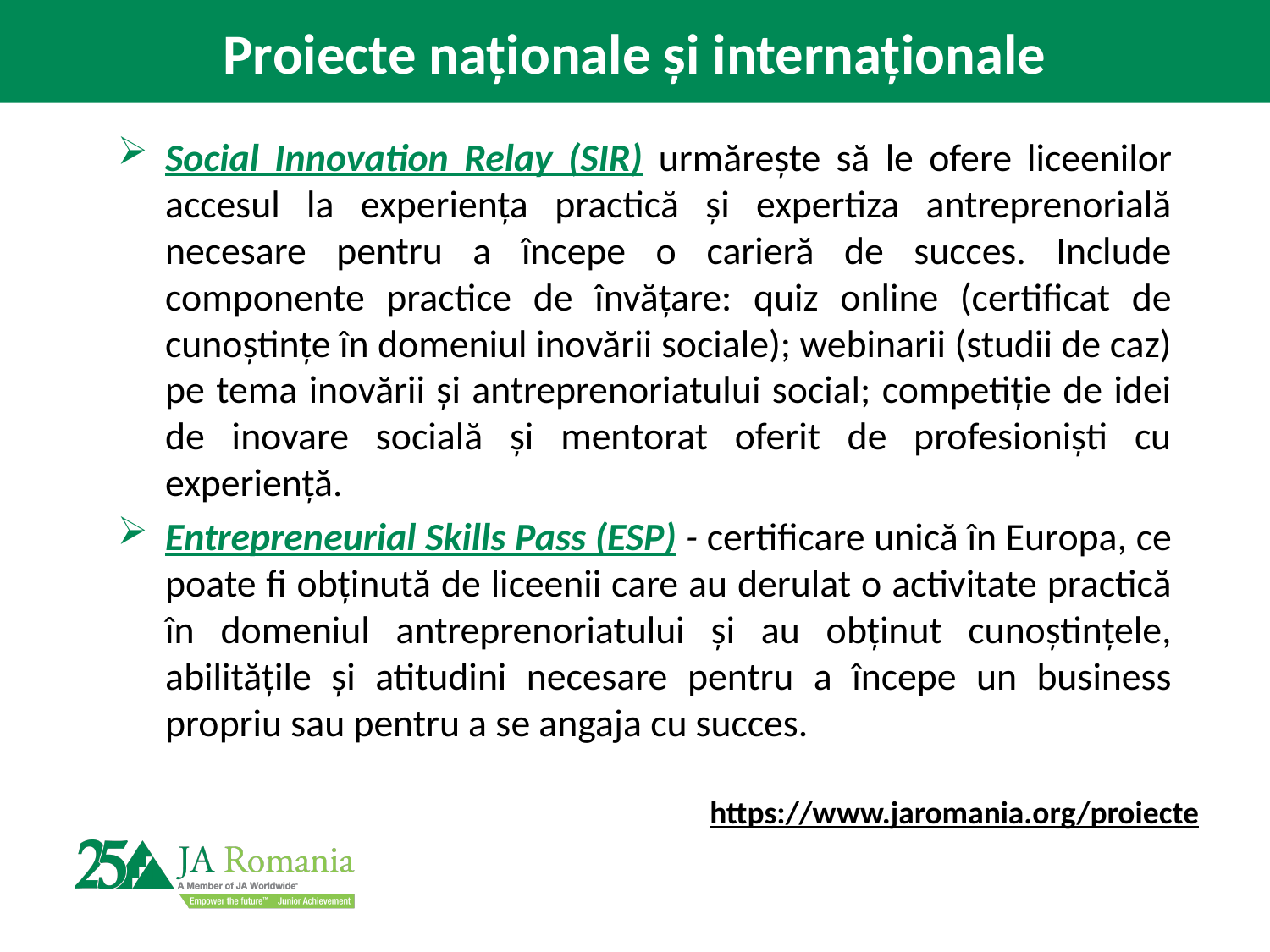

Proiecte naționale și internaționale
Social Innovation Relay (SIR) urmărește să le ofere liceenilor accesul la experiența practică și expertiza antreprenorială necesare pentru a începe o carieră de succes. Include componente practice de învățare: quiz online (certificat de cunoștințe în domeniul inovării sociale); webinarii (studii de caz) pe tema inovării și antreprenoriatului social; competiție de idei de inovare socială și mentorat oferit de profesioniști cu experiență.
Entrepreneurial Skills Pass (ESP) - certificare unică în Europa, ce poate fi obținută de liceenii care au derulat o activitate practică în domeniul antreprenoriatului și au obținut cunoștințele, abilitățile și atitudini necesare pentru a începe un business propriu sau pentru a se angaja cu succes.

https://www.jaromania.org/proiecte